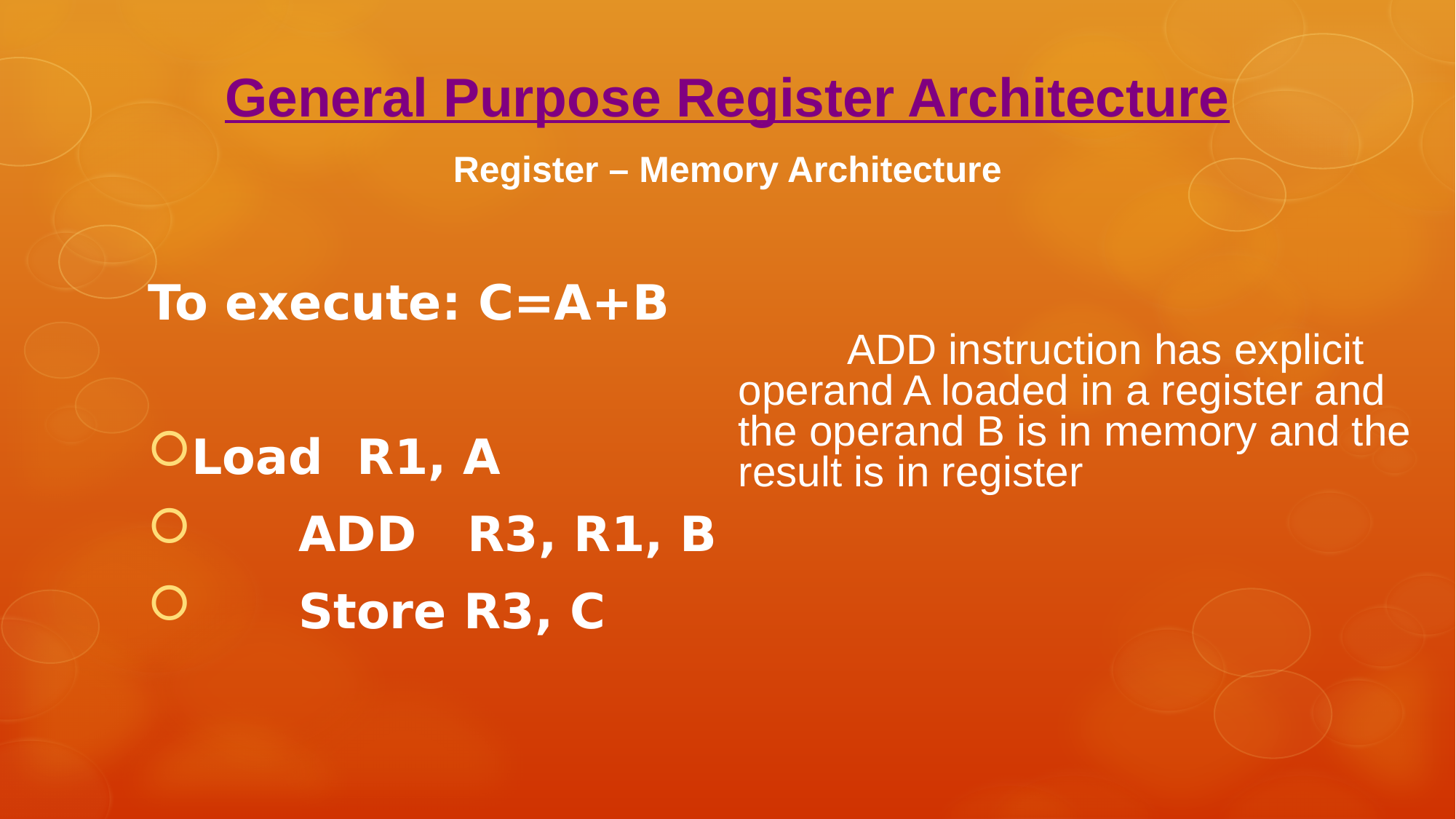

General Purpose Register Architecture
Register – Memory Architecture

To execute: C=A+B

Load  R1, A
	ADD   R3, R1, B
	Store R3, C
	ADD instruction has explicit operand A loaded in a register and the operand B is in memory and the result is in register